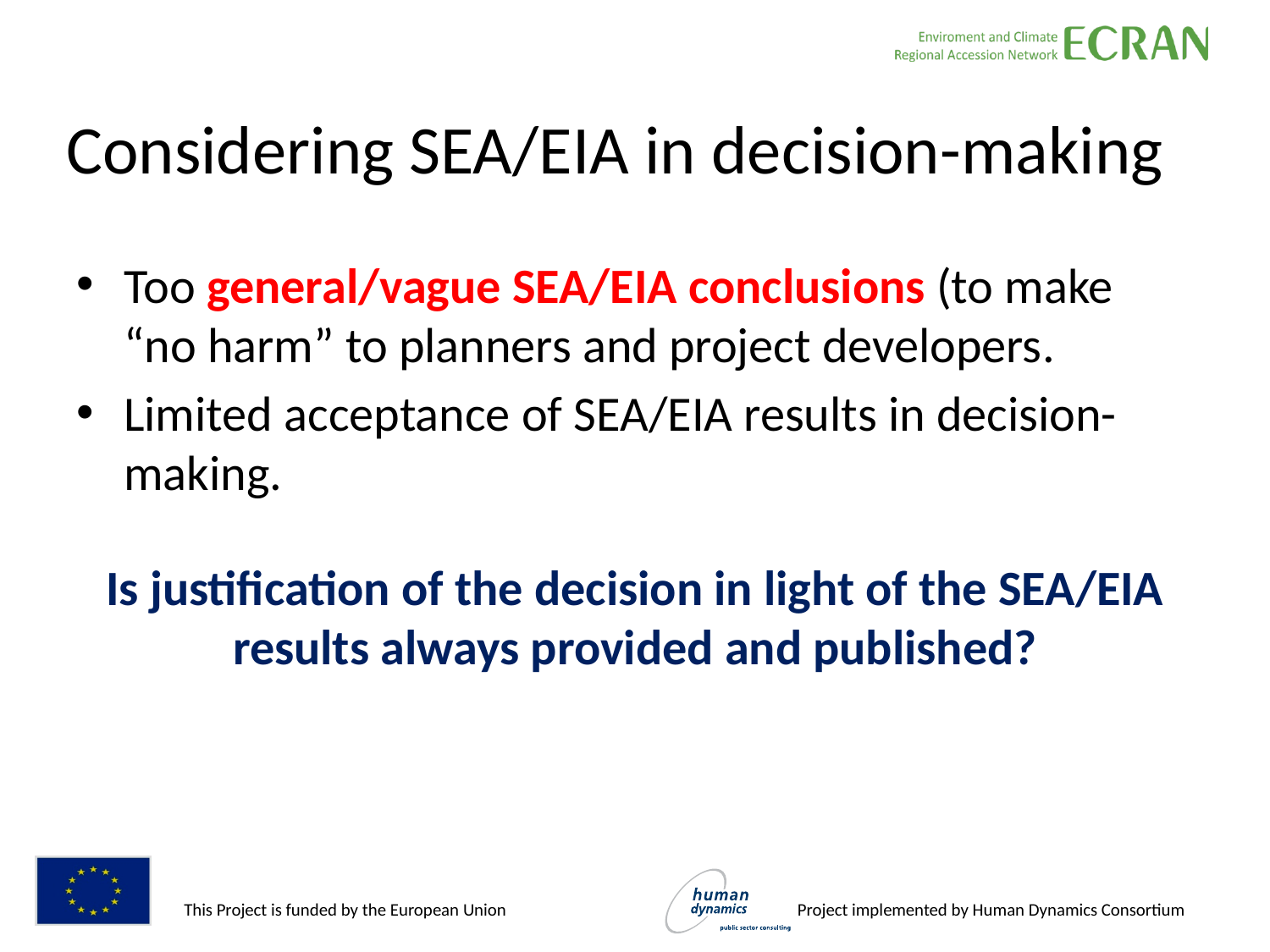

# Considering SEA/EIA in decision-making
Too general/vague SEA/EIA conclusions (to make “no harm” to planners and project developers.
Limited acceptance of SEA/EIA results in decision-making.

Is justification of the decision in light of the SEA/EIA results always provided and published?